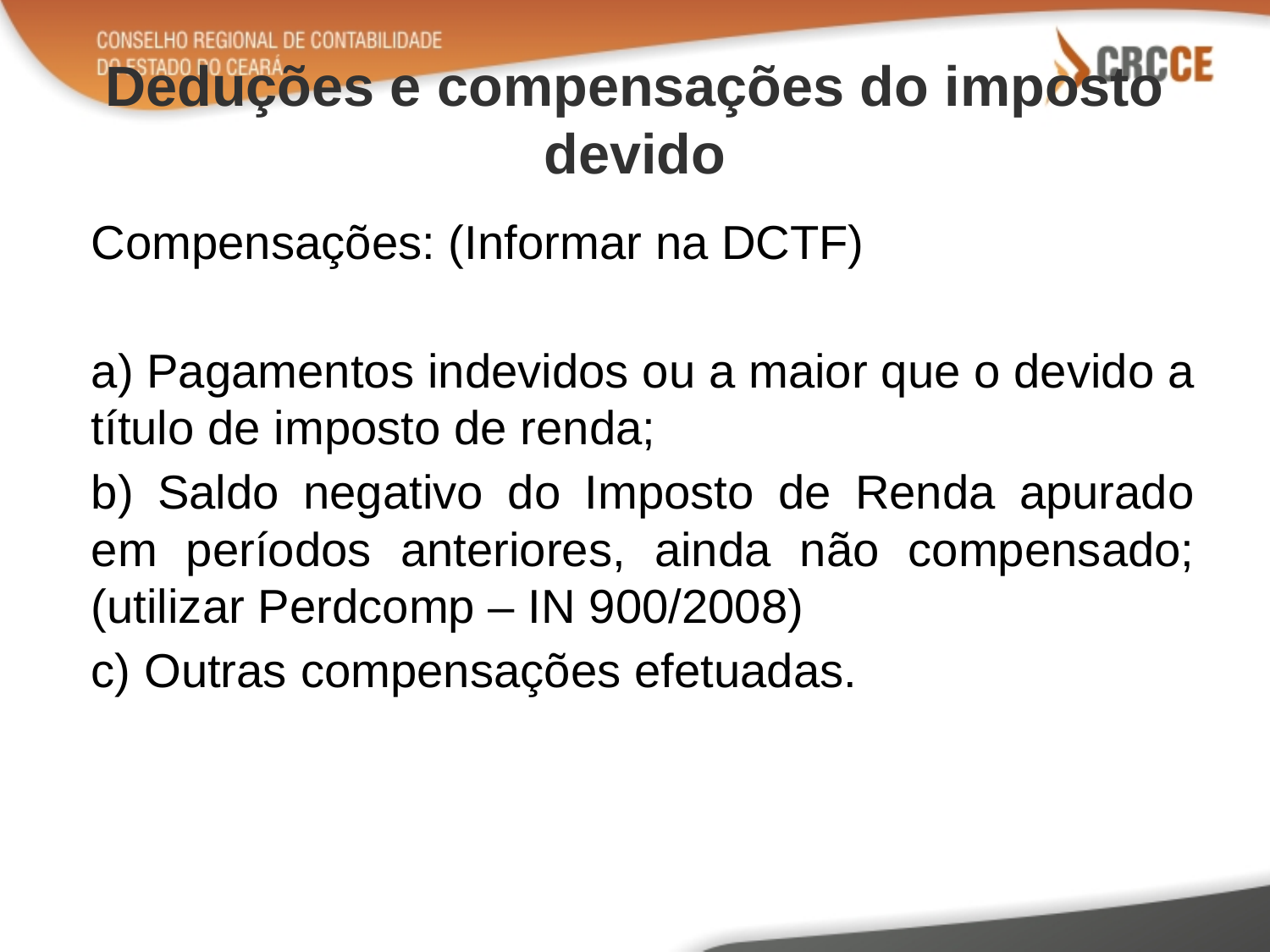

# Deduções e compensações do imposto devido
Compensações: (Informar na DCTF)

a) Pagamentos indevidos ou a maior que o devido a título de imposto de renda;
b) Saldo negativo do Imposto de Renda apurado em períodos anteriores, ainda não compensado; (utilizar Perdcomp – IN 900/2008)
c) Outras compensações efetuadas.